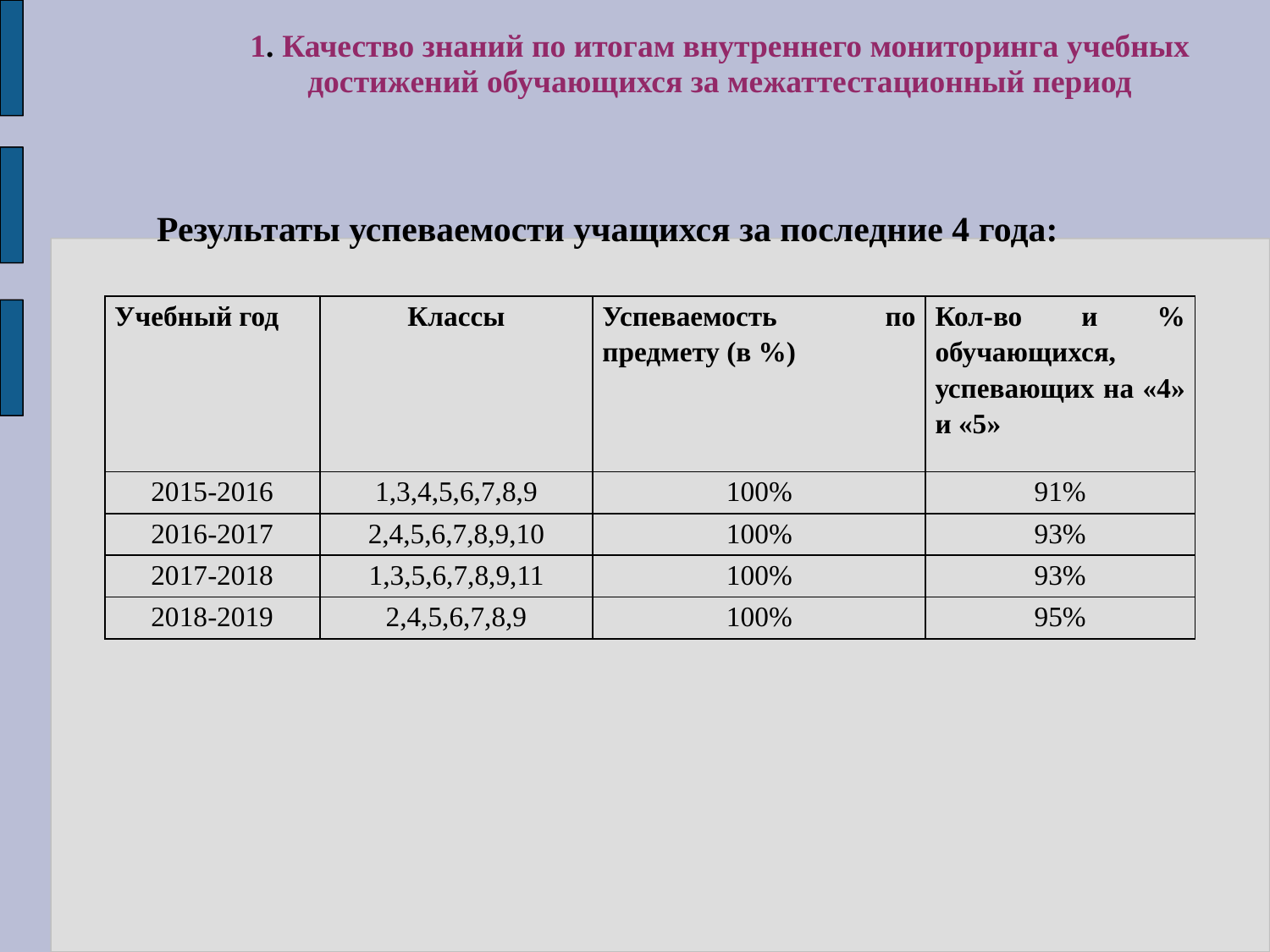

# 1. Качество знаний по итогам внутреннего мониторинга учебных достижений обучающихся за межаттестационный период
Результаты успеваемости учащихся за последние 4 года:
| Учебный год | Классы | Успеваемость по предмету (в %) | Кол-во и % обучающихся, успевающих на «4» и «5» |
| --- | --- | --- | --- |
| 2015-2016 | 1,3,4,5,6,7,8,9 | 100% | 91% |
| 2016-2017 | 2,4,5,6,7,8,9,10 | 100% | 93% |
| 2017-2018 | 1,3,5,6,7,8,9,11 | 100% | 93% |
| 2018-2019 | 2,4,5,6,7,8,9 | 100% | 95% |